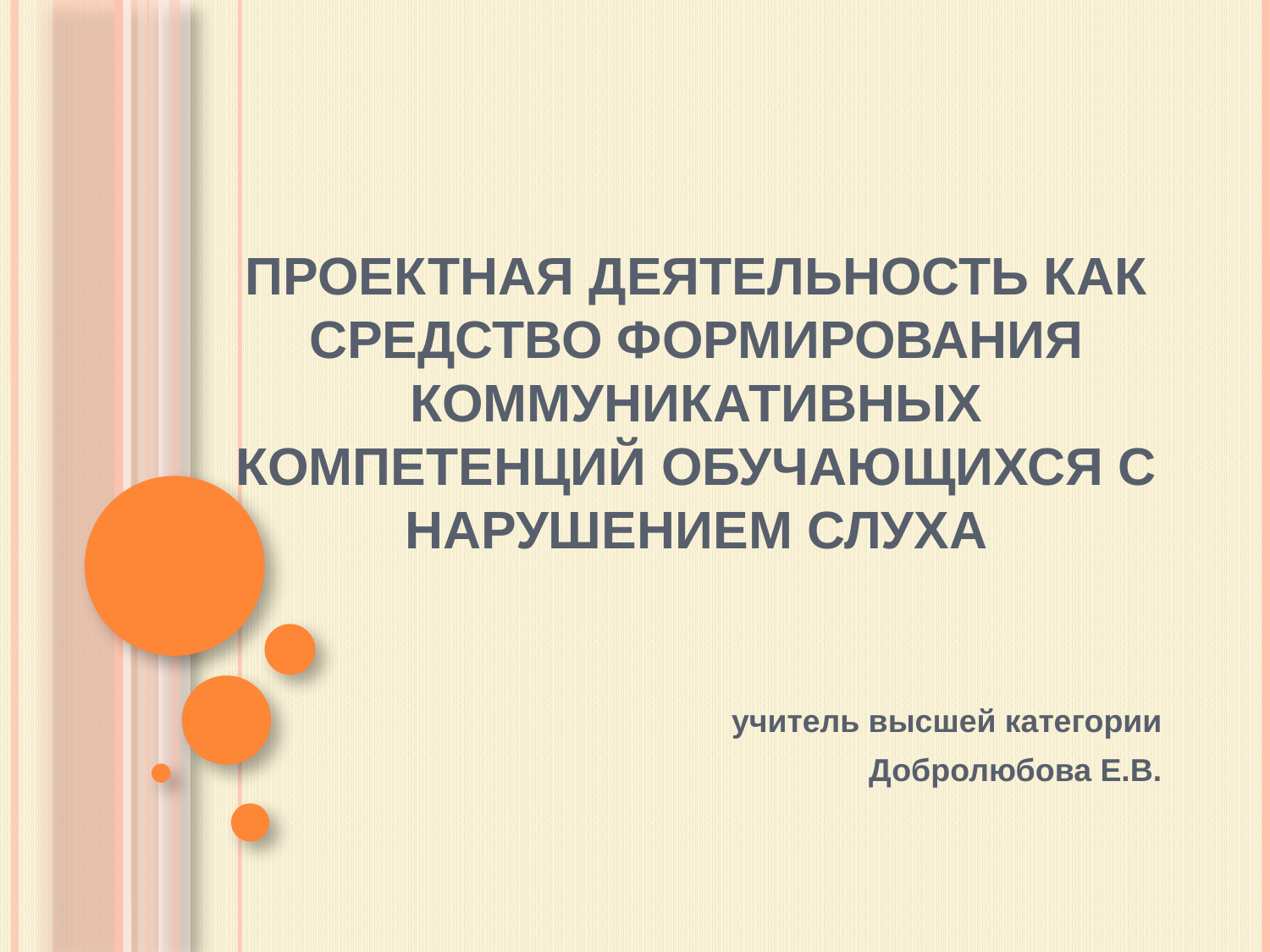

# Проектная деятельность как средство формирования коммуникативных компетенций обучающихся с нарушением слуха
учитель высшей категории
Добролюбова Е.В.